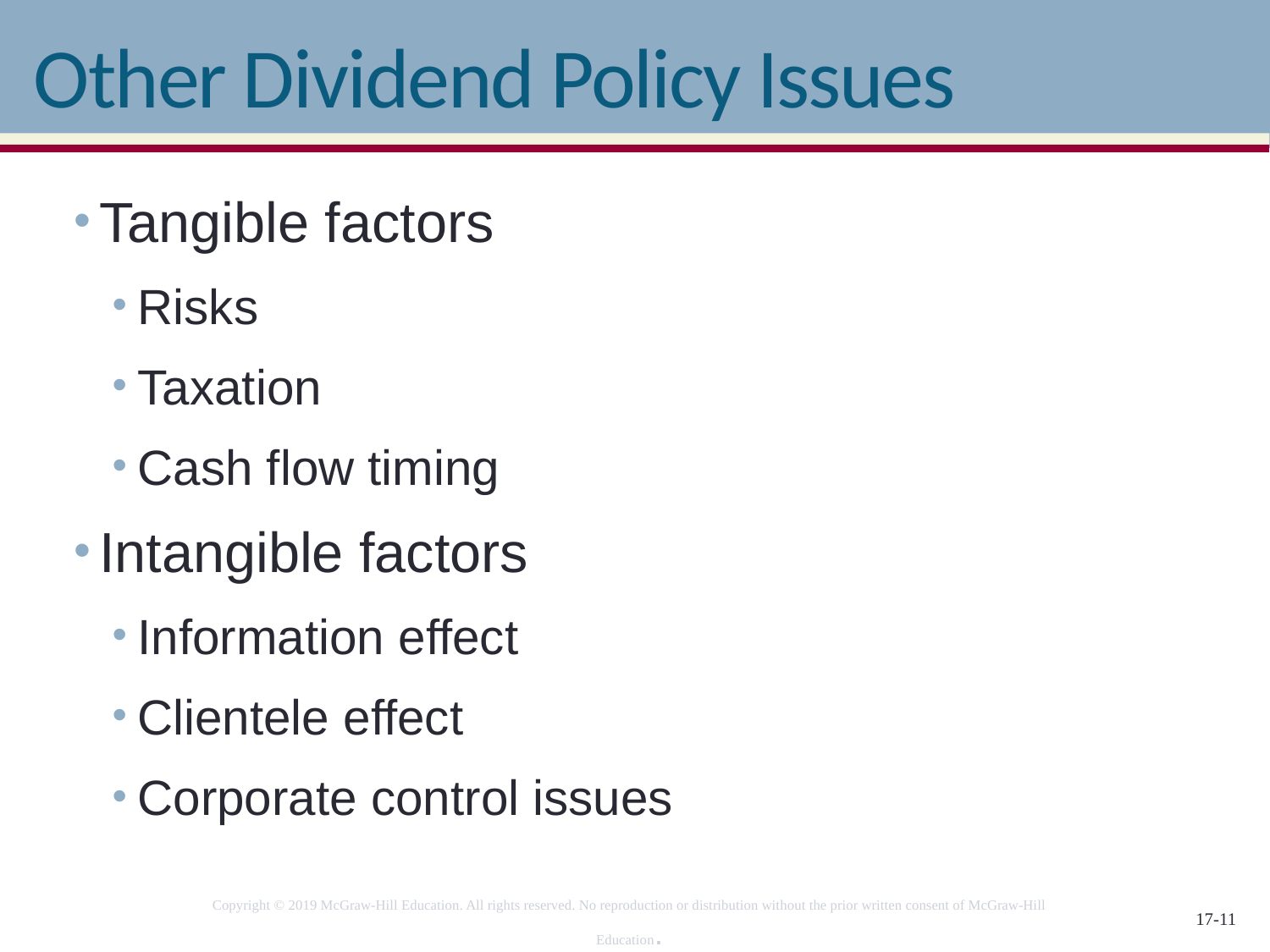

# Other Dividend Policy Issues
Tangible factors
Risks
Taxation
Cash flow timing
Intangible factors
Information effect
Clientele effect
Corporate control issues
Copyright © 2019 McGraw-Hill Education. All rights reserved. No reproduction or distribution without the prior written consent of McGraw-Hill Education.